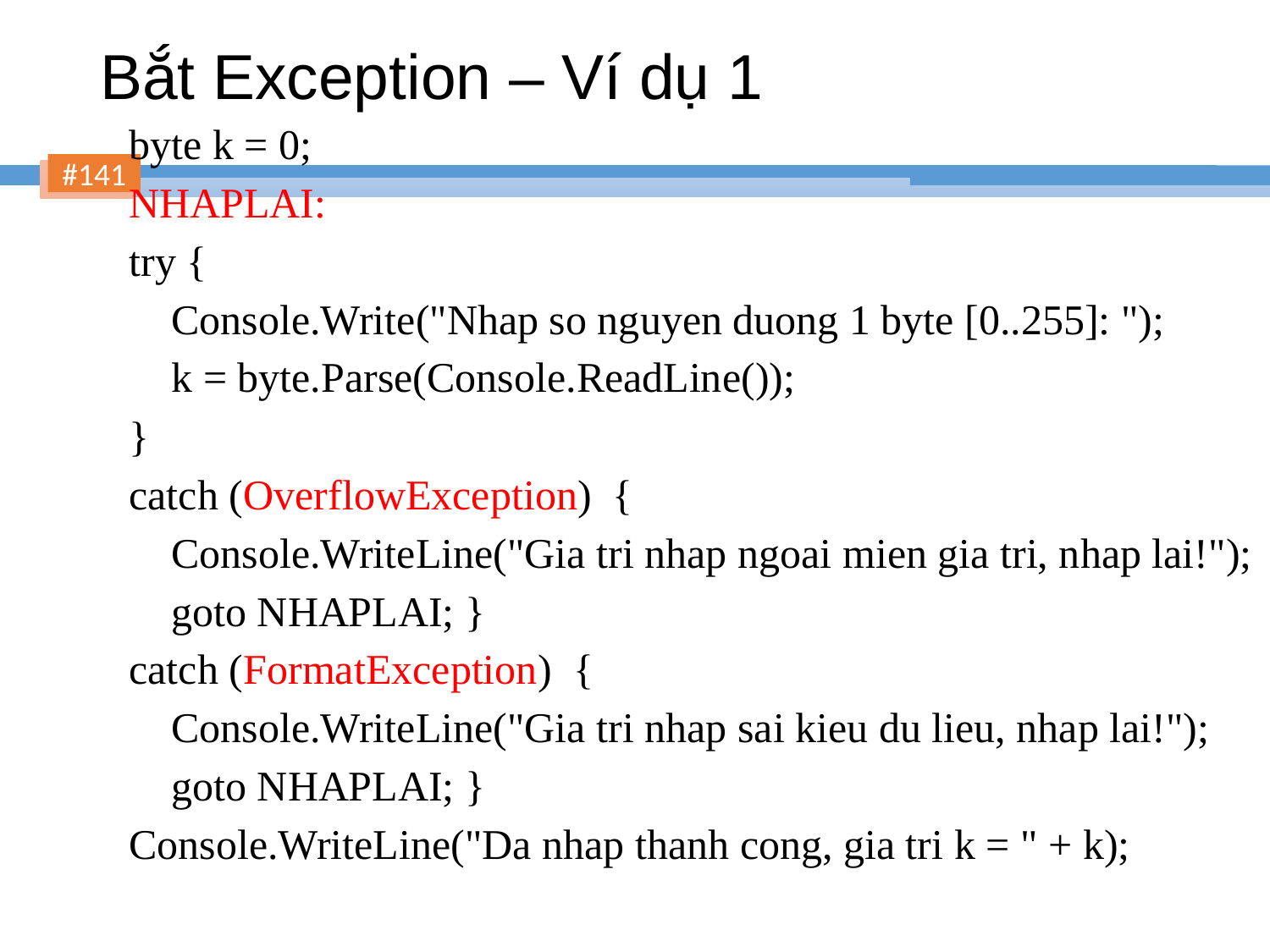

# Bắt Exception – Ví dụ 1
 byte k = 0;
 NHAPLAI:
 try {
     Console.Write("Nhap so nguyen duong 1 byte [0..255]: ");
     k = byte.Parse(Console.ReadLine());
 }
 catch (OverflowException)  {
     Console.WriteLine("Gia tri nhap ngoai mien gia tri, nhap lai!");
     goto NHAPLAI; }
 catch (FormatException)  {
     Console.WriteLine("Gia tri nhap sai kieu du lieu, nhap lai!");
     goto NHAPLAI; }
 Console.WriteLine("Da nhap thanh cong, gia tri k = " + k);
141